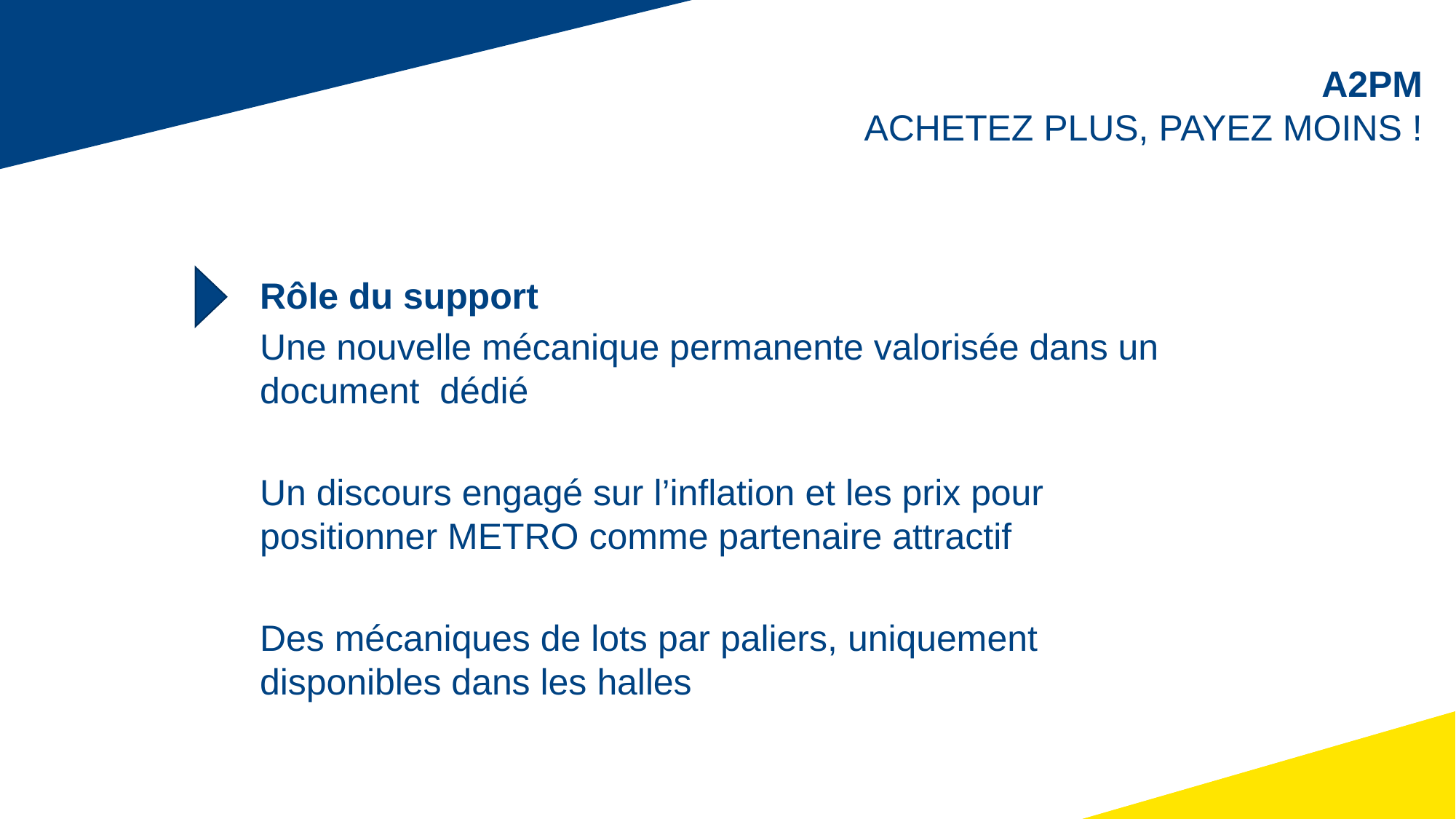

A2PM
ACHETEZ PLUS, PAYEZ MOINS !
Rôle du support
Une nouvelle mécanique permanente valorisée dans un document  dédié

Un discours engagé sur l’inflation et les prix pour positionner METRO comme partenaire attractif

Des mécaniques de lots par paliers, uniquement disponibles dans les halles